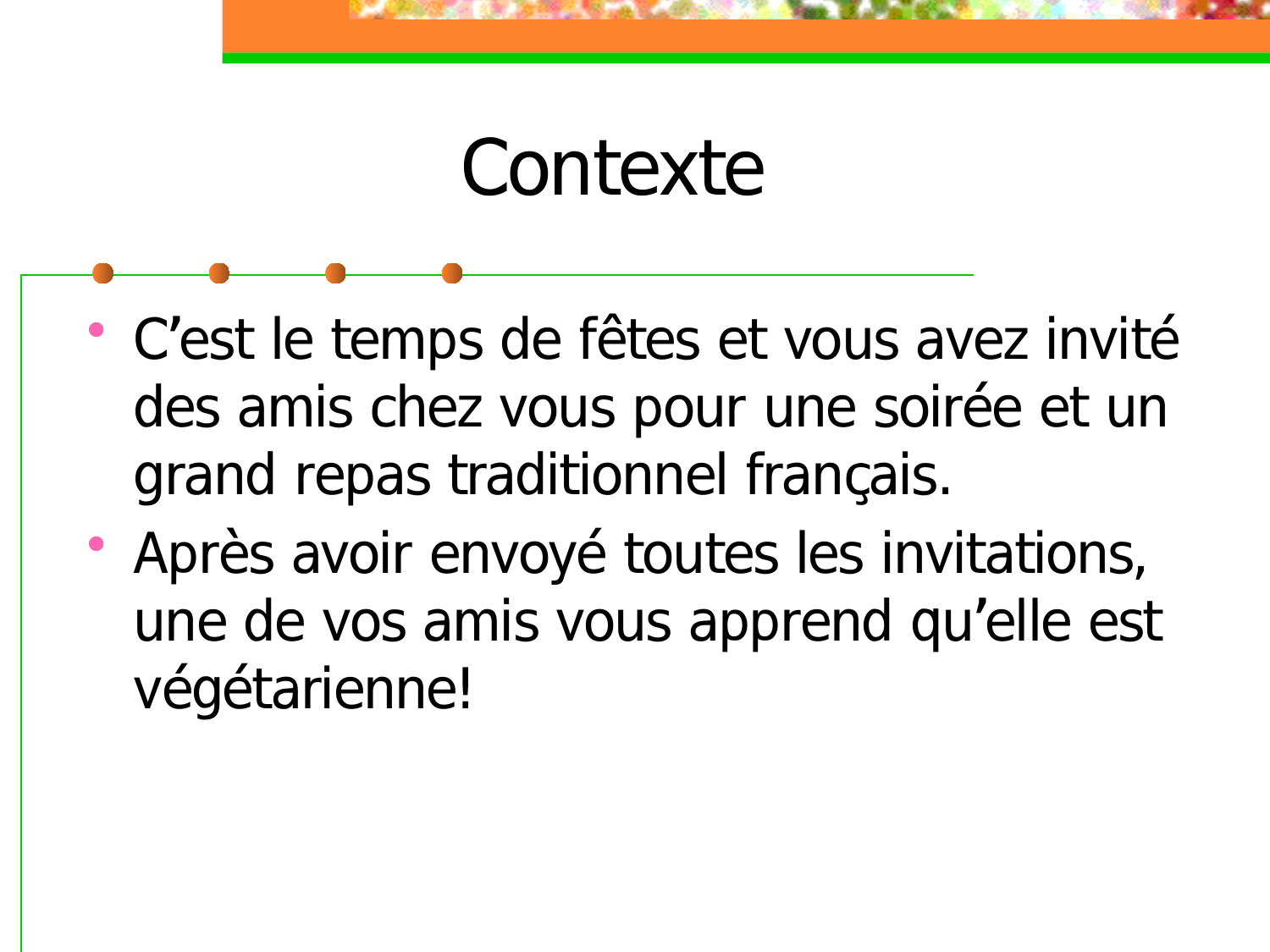

# Contexte
C’est le temps de fêtes et vous avez invité des amis chez vous pour une soirée et un grand repas traditionnel français.
Après avoir envoyé toutes les invitations, une de vos amis vous apprend qu’elle est végétarienne!